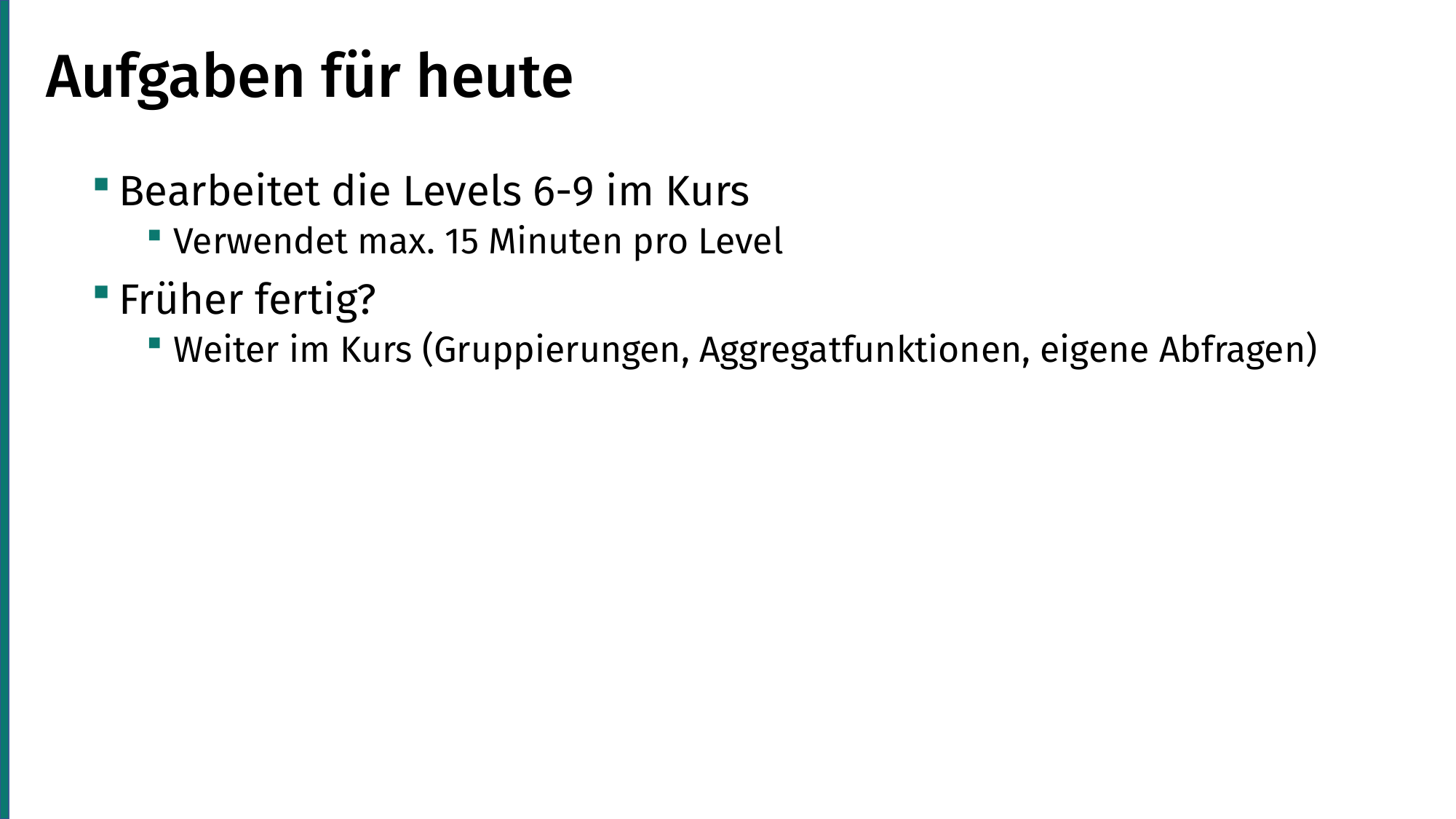

# Aufgaben für heute
Bearbeitet die Levels 6-9 im Kurs
Verwendet max. 15 Minuten pro Level
Früher fertig?
Weiter im Kurs (Gruppierungen, Aggregatfunktionen, eigene Abfragen)